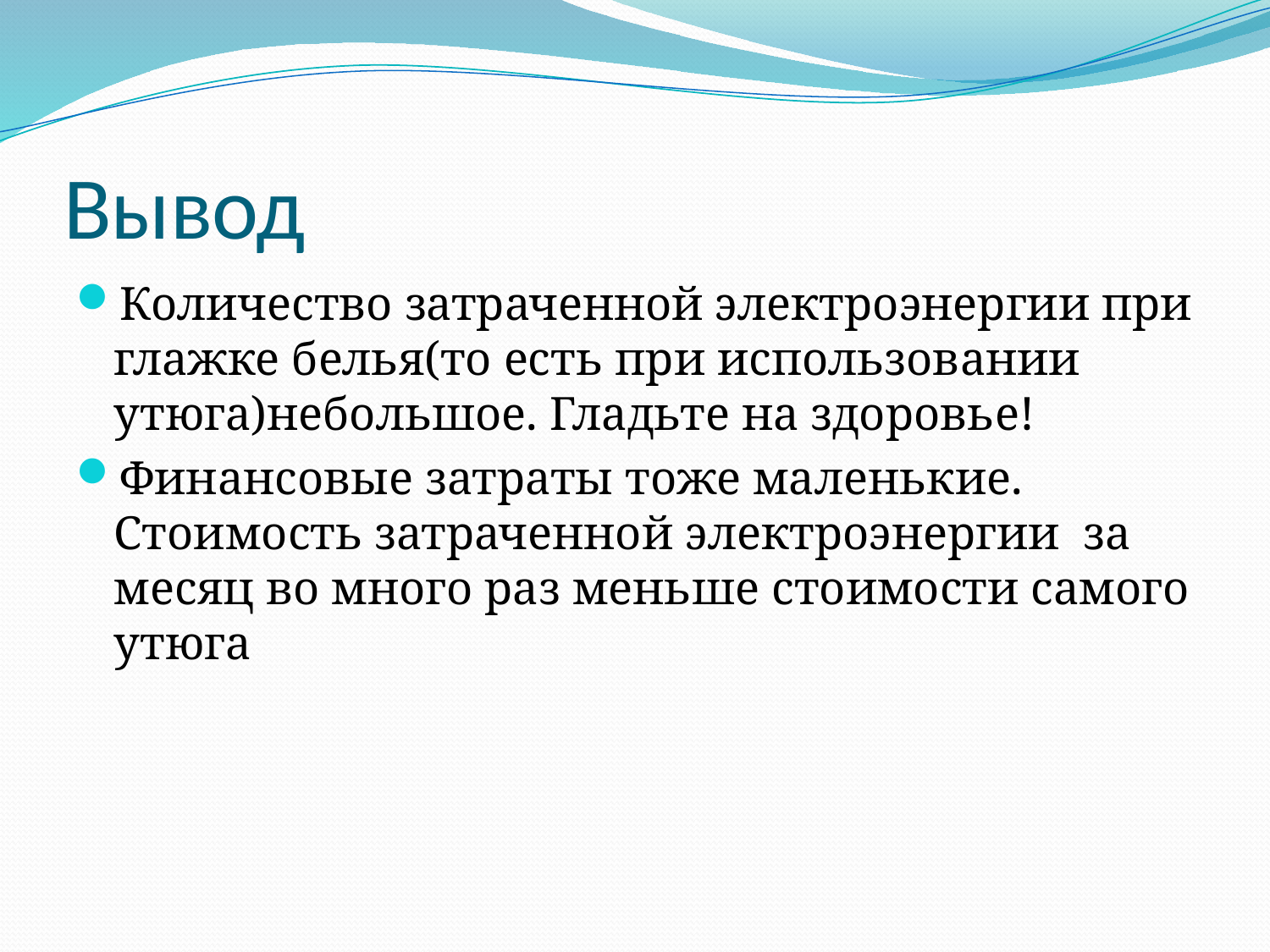

# Вывод
Количество затраченной электроэнергии при глажке белья(то есть при использовании утюга)небольшое. Гладьте на здоровье!
Финансовые затраты тоже маленькие. Стоимость затраченной электроэнергии  за месяц во много раз меньше стоимости самого утюга